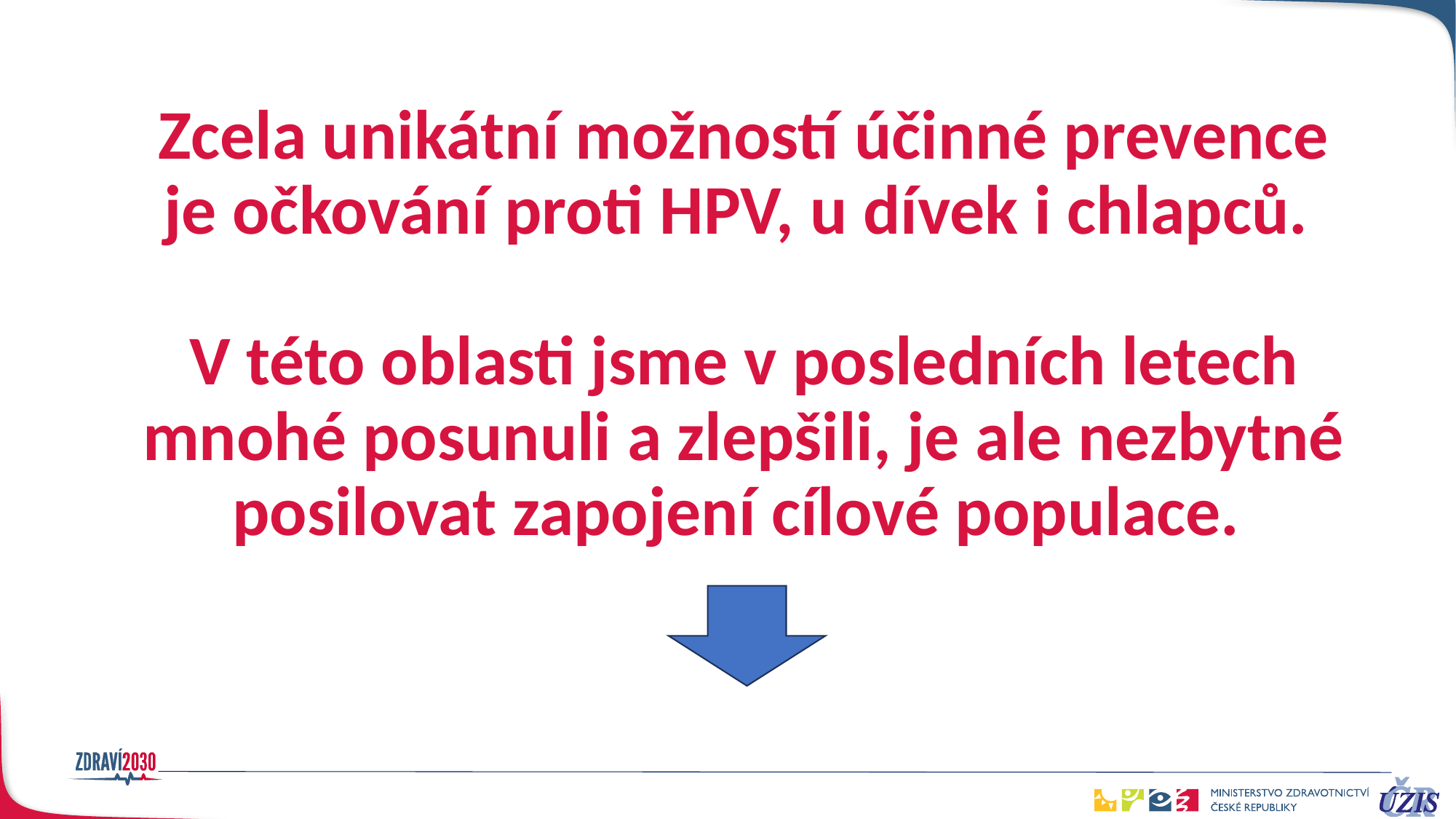

# Zcela unikátní možností účinné prevence je očkování proti HPV, u dívek i chlapců. V této oblasti jsme v posledních letech mnohé posunuli a zlepšili, je ale nezbytné posilovat zapojení cílové populace.